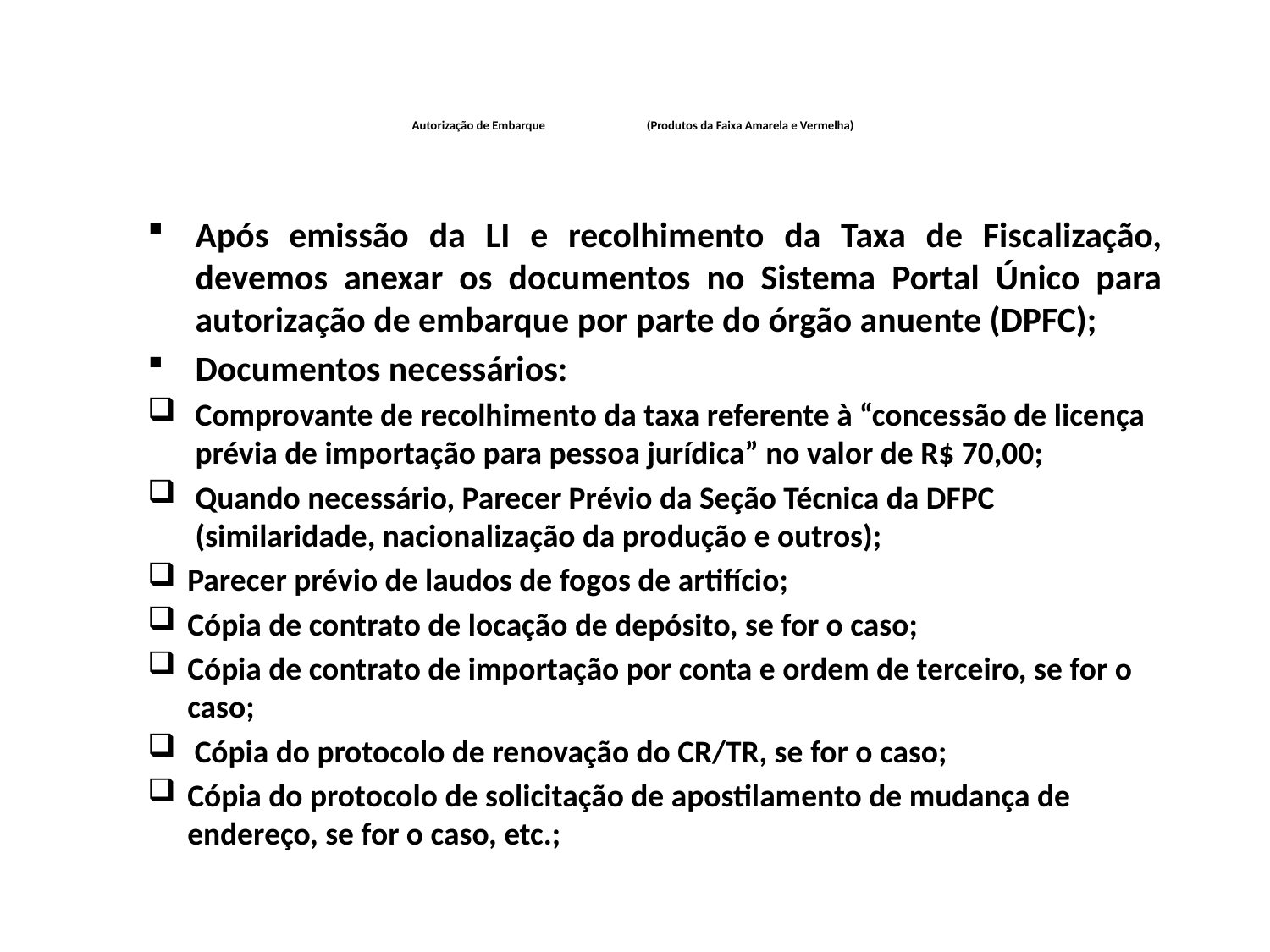

# Autorização de Embarque                                     (Produtos da Faixa Amarela e Vermelha)

Após emissão da LI e recolhimento da Taxa de Fiscalização, devemos anexar os documentos no Sistema Portal Único para autorização de embarque por parte do órgão anuente (DPFC);
Documentos necessários:
Comprovante de recolhimento da taxa referente à “concessão de licença prévia de importação para pessoa jurídica” no valor de R$ 70,00;
Quando necessário, Parecer Prévio da Seção Técnica da DFPC (similaridade, nacionalização da produção e outros);
Parecer prévio de laudos de fogos de artifício;
Cópia de contrato de locação de depósito, se for o caso;
Cópia de contrato de importação por conta e ordem de terceiro, se for o caso;
 Cópia do protocolo de renovação do CR/TR, se for o caso;
Cópia do protocolo de solicitação de apostilamento de mudança de endereço, se for o caso, etc.;